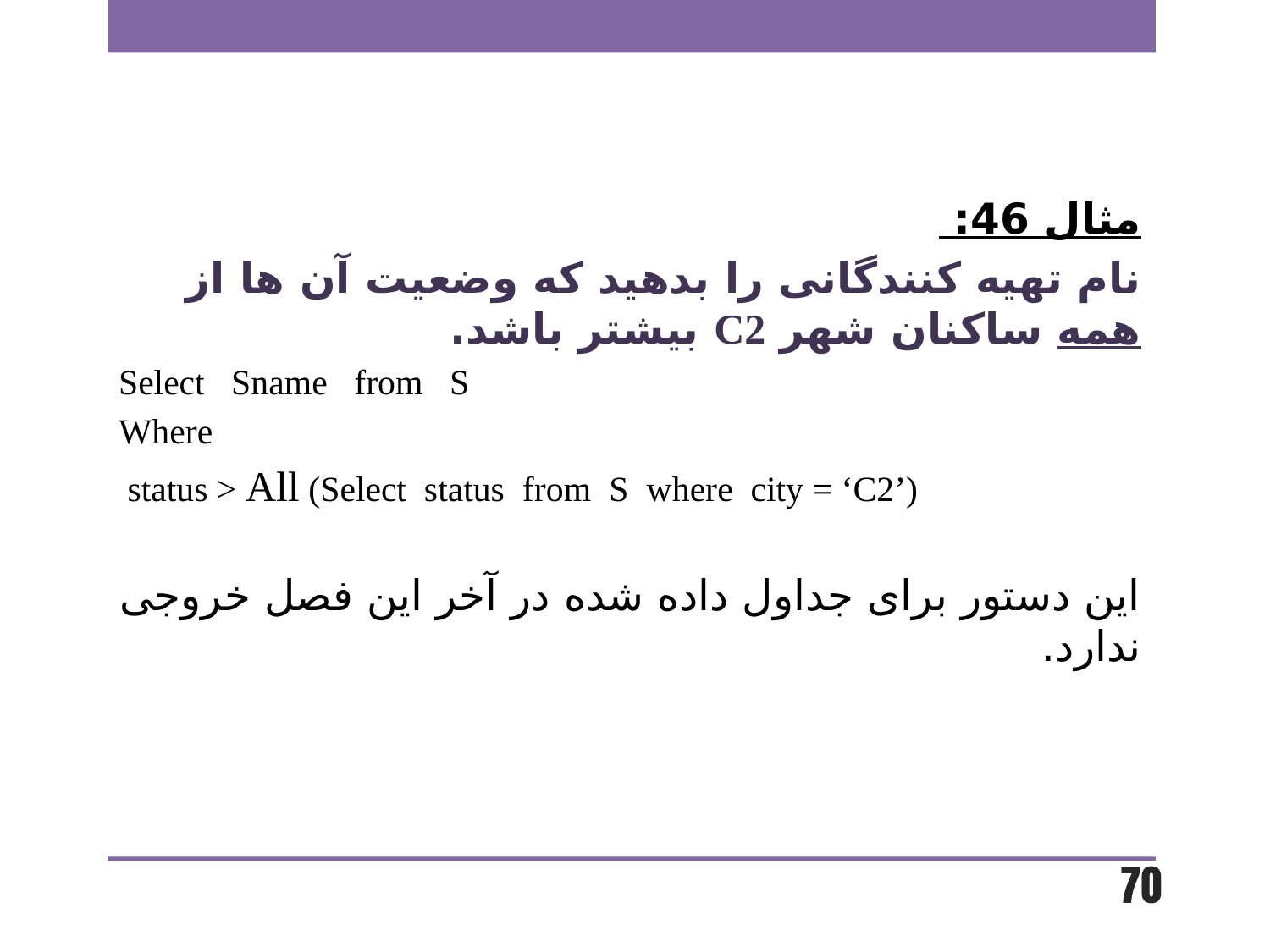

مثال 46:
نام تهیه کنندگانی را بدهید که وضعیت آن ها از همه ساکنان شهر C2 بیشتر باشد.
Select   Sname   from   S
Where
 status > All (Select  status  from  S  where  city = ‘C2’)

این دستور برای جداول داده شده در آخر این فصل خروجی ندارد.

70